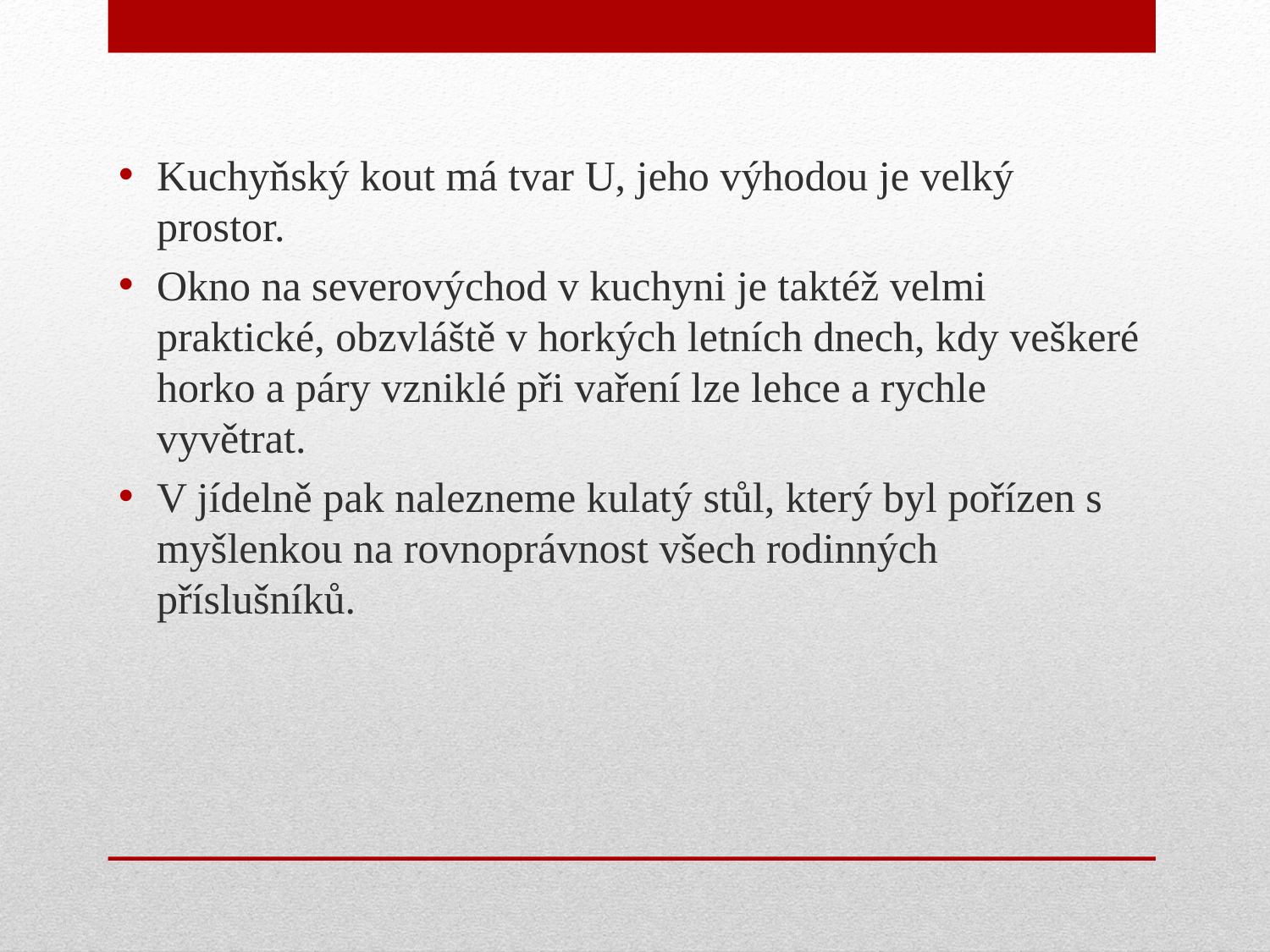

Kuchyňský kout má tvar U, jeho výhodou je velký prostor.
Okno na severovýchod v kuchyni je taktéž velmi praktické, obzvláště v horkých letních dnech, kdy veškeré horko a páry vzniklé při vaření lze lehce a rychle vyvětrat.
V jídelně pak nalezneme kulatý stůl, který byl pořízen s myšlenkou na rovnoprávnost všech rodinných příslušníků.
#